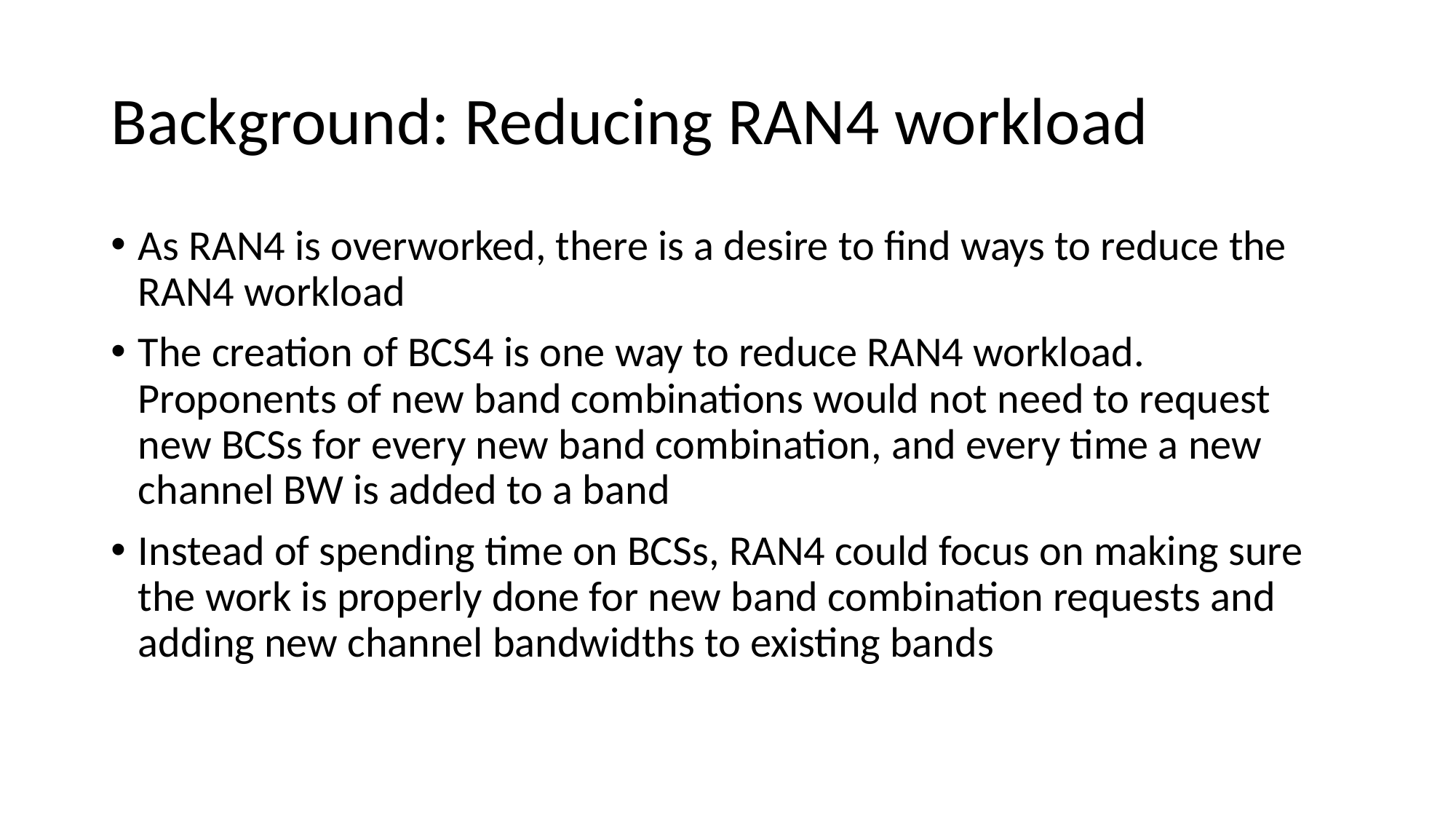

# Background: Reducing RAN4 workload
As RAN4 is overworked, there is a desire to find ways to reduce the RAN4 workload
The creation of BCS4 is one way to reduce RAN4 workload. Proponents of new band combinations would not need to request new BCSs for every new band combination, and every time a new channel BW is added to a band
Instead of spending time on BCSs, RAN4 could focus on making sure the work is properly done for new band combination requests and adding new channel bandwidths to existing bands